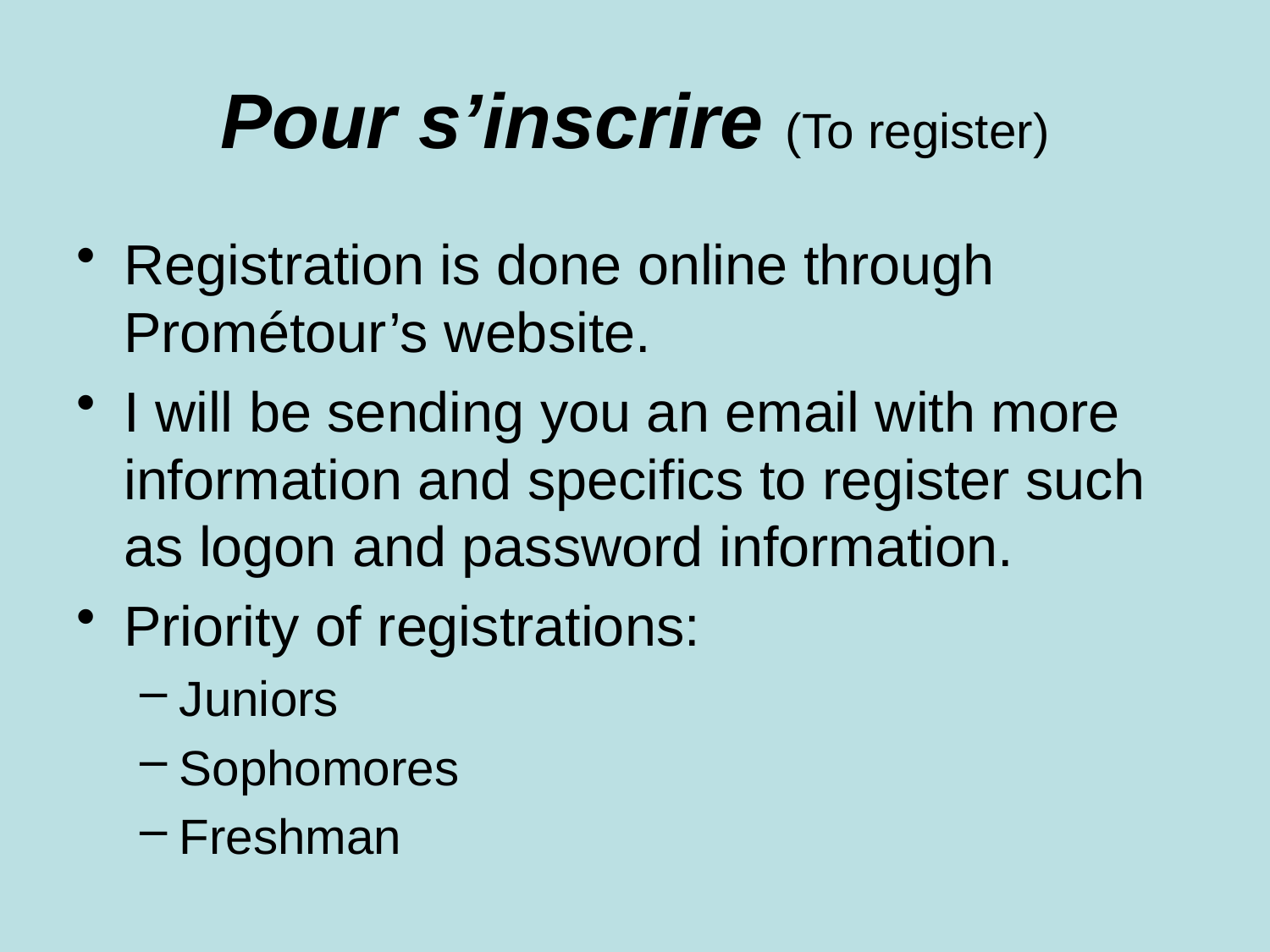

# Pour s’inscrire (To register)
Registration is done online through Prométour’s website.
I will be sending you an email with more information and specifics to register such as logon and password information.
Priority of registrations:
Juniors
Sophomores
Freshman